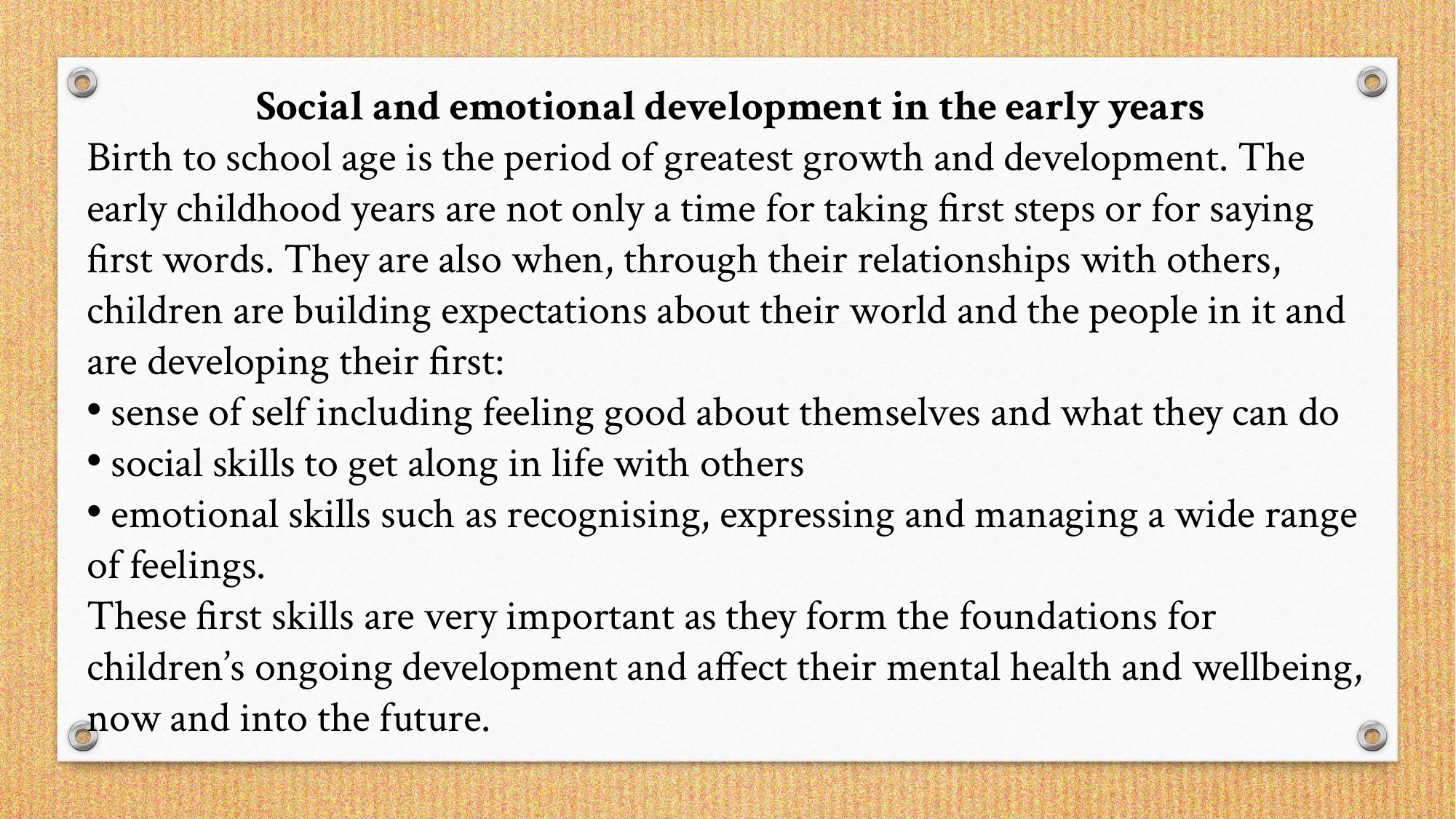

Social and emotional development in the early years
Birth to school age is the period of greatest growth and development. The early childhood years are not only a time for taking first steps or for saying first words. They are also when, through their relationships with others, children are building expectations about their world and the people in it and are developing their first:
 sense of self including feeling good about themselves and what they can do
 social skills to get along in life with others
 emotional skills such as recognising, expressing and managing a wide range of feelings.
These first skills are very important as they form the foundations for children’s ongoing development and affect their mental health and wellbeing, now and into the future.